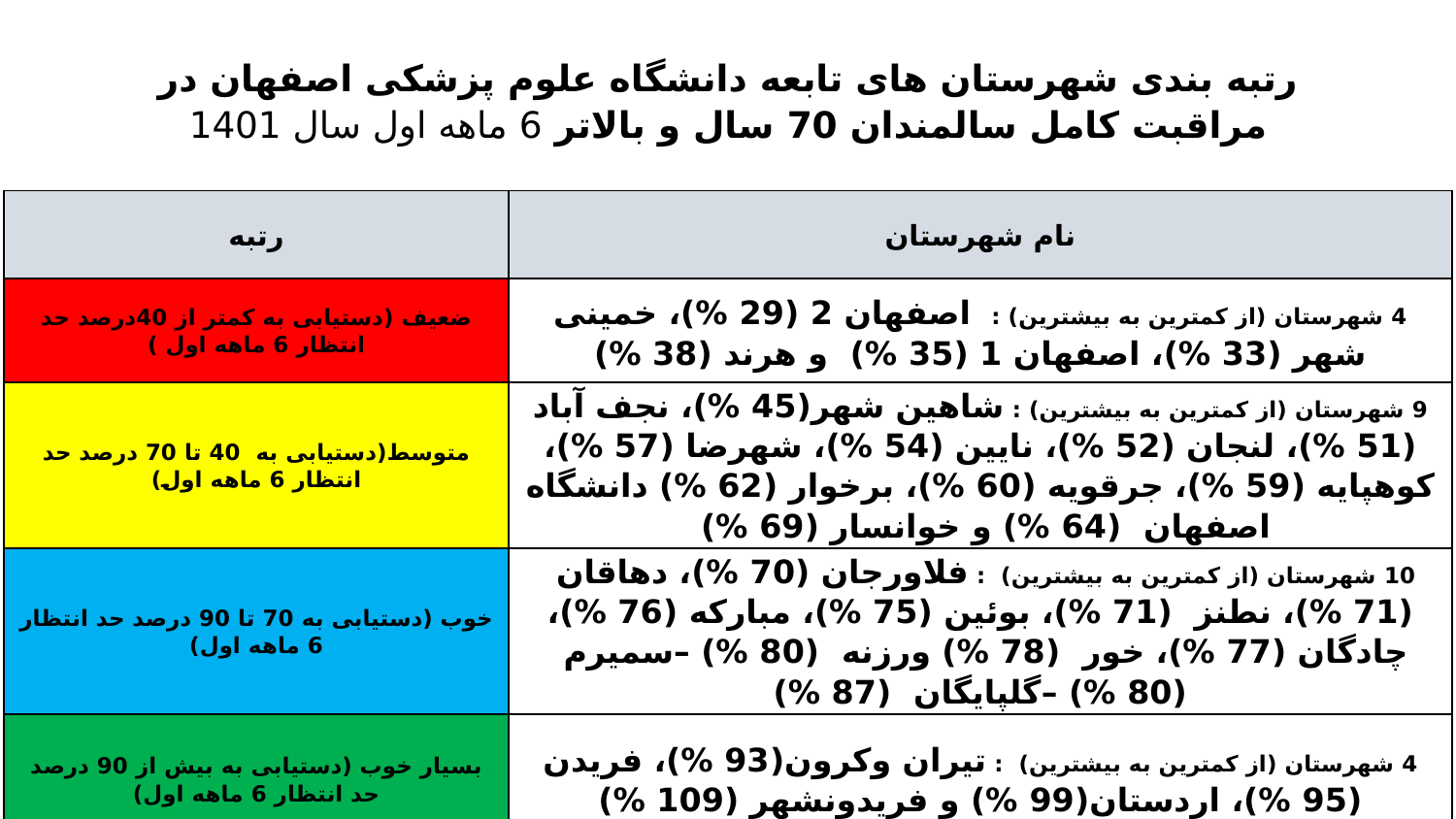

رتبه بندی شهرستان های تابعه دانشگاه علوم پزشکی اصفهان در مراقبت کامل سالمندان 70 سال و بالاتر 6 ماهه اول سال 1401
| رتبه | نام شهرستان |
| --- | --- |
| ضعیف (دستیابی به کمتر از 40درصد حد انتظار 6 ماهه اول ) | 4 شهرستان (از کمترین به بیشترین) : اصفهان 2 (29 %)، خمینی شهر (33 %)، اصفهان 1 (35 %) و هرند (38 %) |
| متوسط(دستیابی به 40 تا 70 درصد حد انتظار 6 ماهه اول) | 9 شهرستان (از کمترین به بیشترین) : شاهین شهر(45 %)، نجف آباد (51 %)، لنجان (52 %)، نایین (54 %)، شهرضا (57 %)، کوهپایه (59 %)، جرقویه (60 %)، برخوار (62 %) دانشگاه اصفهان (64 %) و خوانسار (69 %) |
| خوب (دستیابی به 70 تا 90 درصد حد انتظار 6 ماهه اول) | 10 شهرستان (از کمترین به بیشترین) : فلاورجان (70 %)، دهاقان (71 %)، نطنز (71 %)، بوئین (75 %)، مبارکه (76 %)، چادگان (77 %)، خور (78 %) ورزنه (80 %) –سمیرم (80 %) –گلپایگان (87 %) |
| بسیار خوب (دستیابی به بیش از 90 درصد حد انتظار 6 ماهه اول) | 4 شهرستان (از کمترین به بیشترین) : تیران وکرون(93 %)، فریدن (95 %)، اردستان(99 %) و فریدونشهر (109 %) |